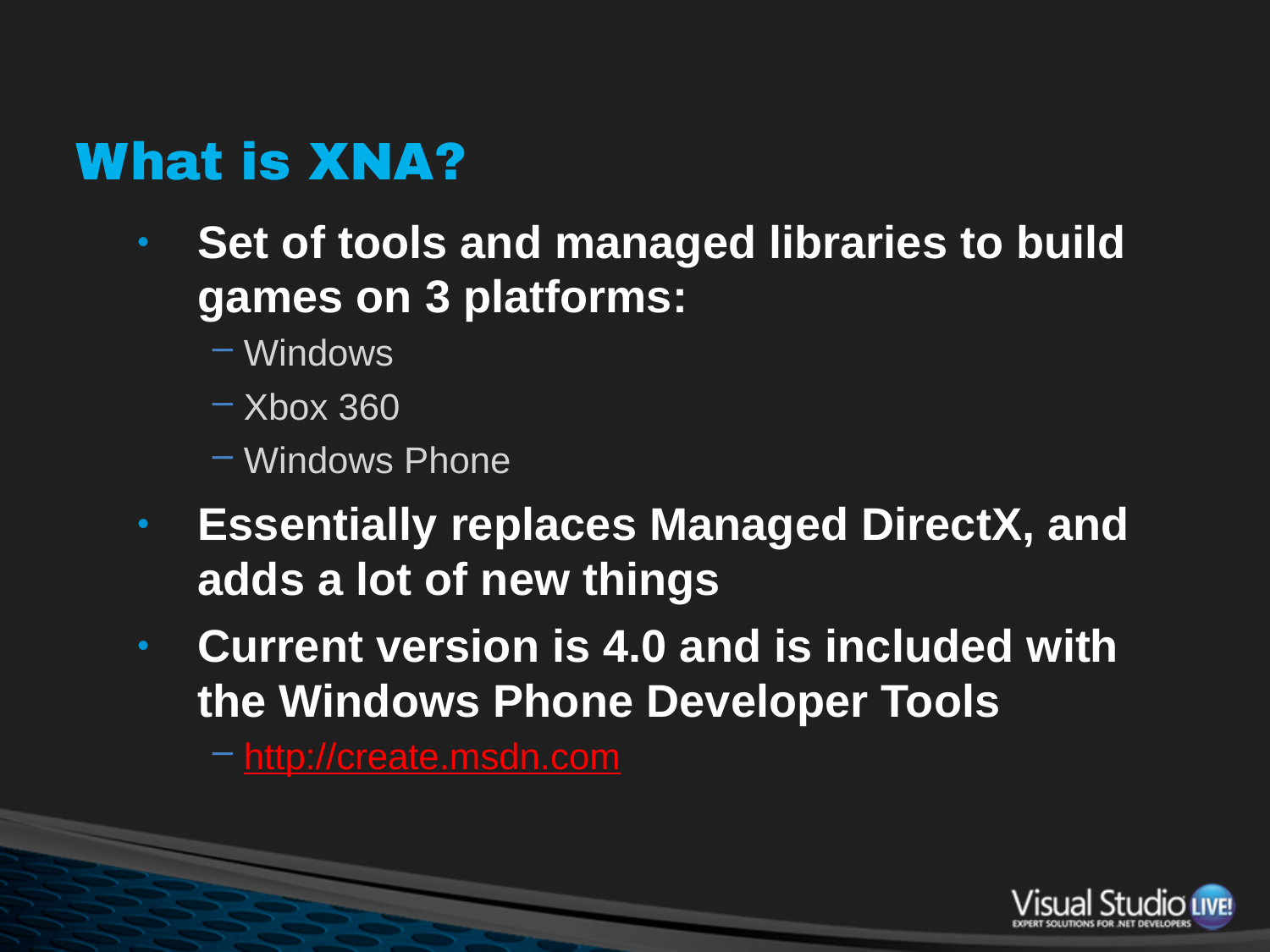

# What is XNA?
Set of tools and managed libraries to build games on 3 platforms:
Windows
Xbox 360
Windows Phone
Essentially replaces Managed DirectX, and adds a lot of new things
Current version is 4.0 and is included with the Windows Phone Developer Tools
http://create.msdn.com